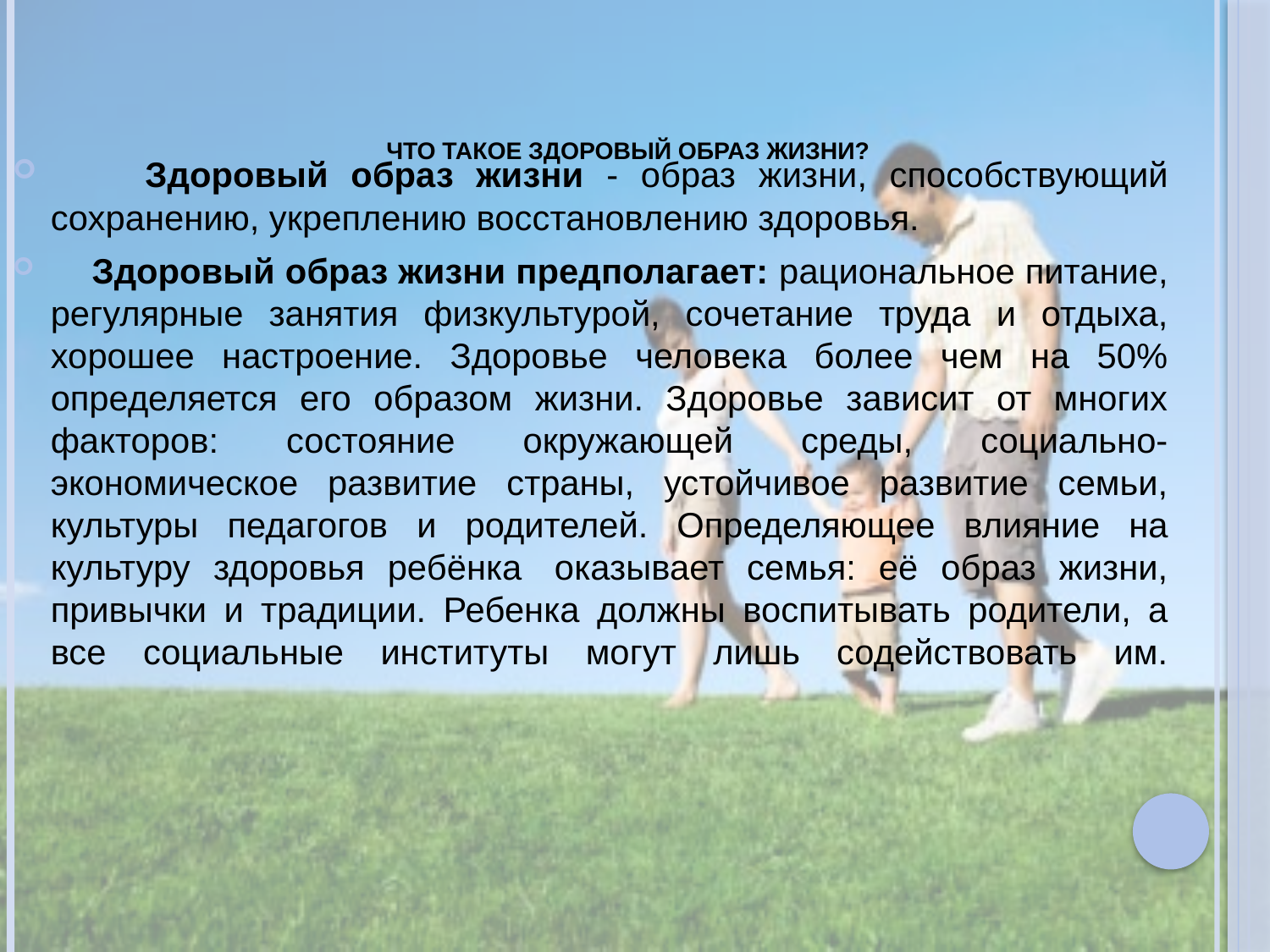

# Что такое здоровый образ жизни?
    Здоровый образ жизни - образ жизни, способствующий сохранению, укреплению восстановлению здоровья.
    Здоровый образ жизни предполагает: рациональное питание, регулярные занятия физкультурой, сочетание труда и отдыха, хорошее настроение. Здоровье человека более чем на 50% определяется его образом жизни. Здоровье зависит от многих факторов: состояние окружающей среды, социально-экономическое развитие страны, устойчивое развитие семьи, культуры педагогов и родителей. Определяющее влияние на культуру здоровья ребёнка  оказывает семья: её образ жизни, привычки и традиции. Ребенка должны воспитывать родители, а все социальные институты могут лишь содействовать им.